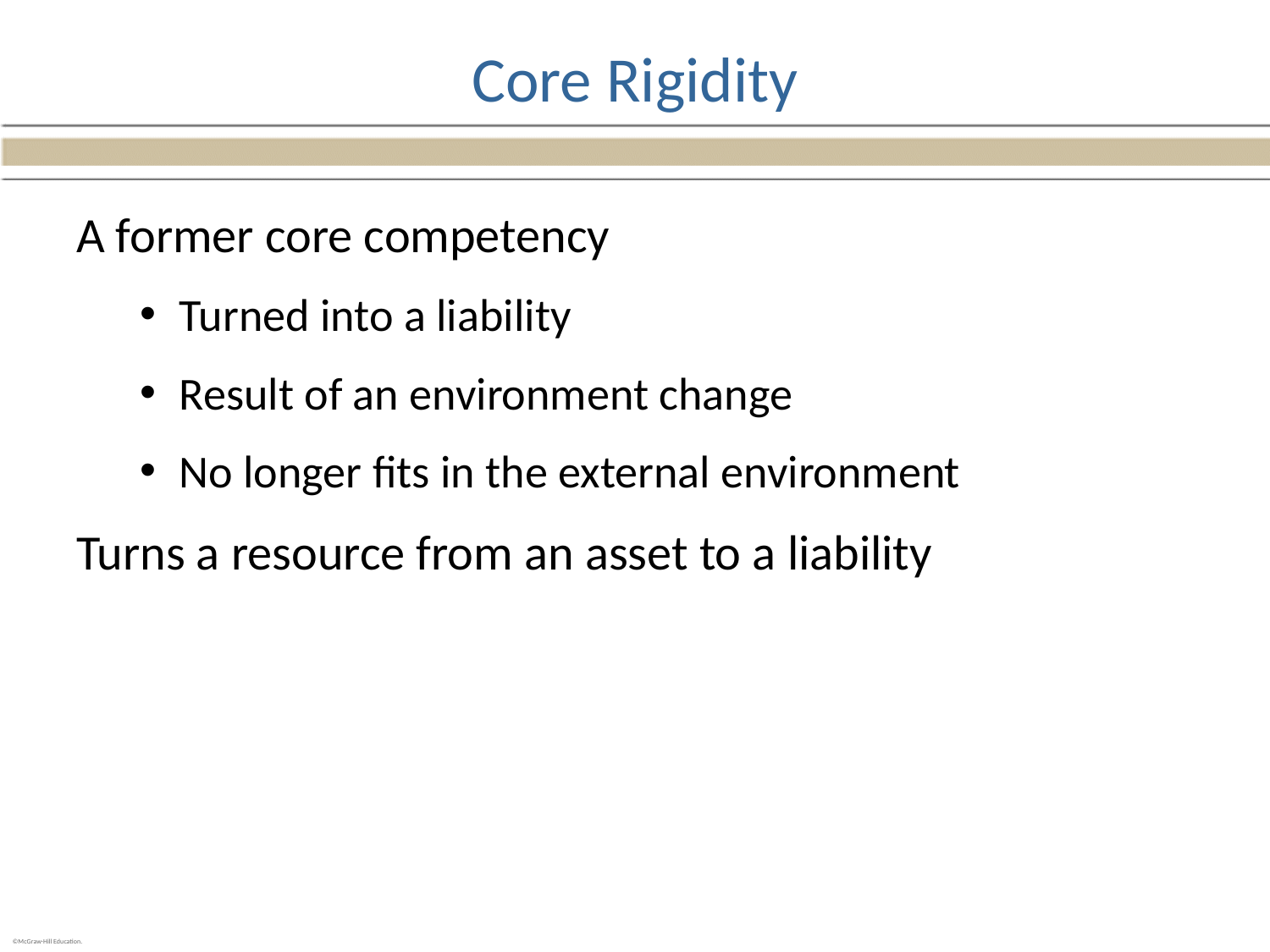

# Core Rigidity
A former core competency
Turned into a liability
Result of an environment change
No longer fits in the external environment
Turns a resource from an asset to a liability